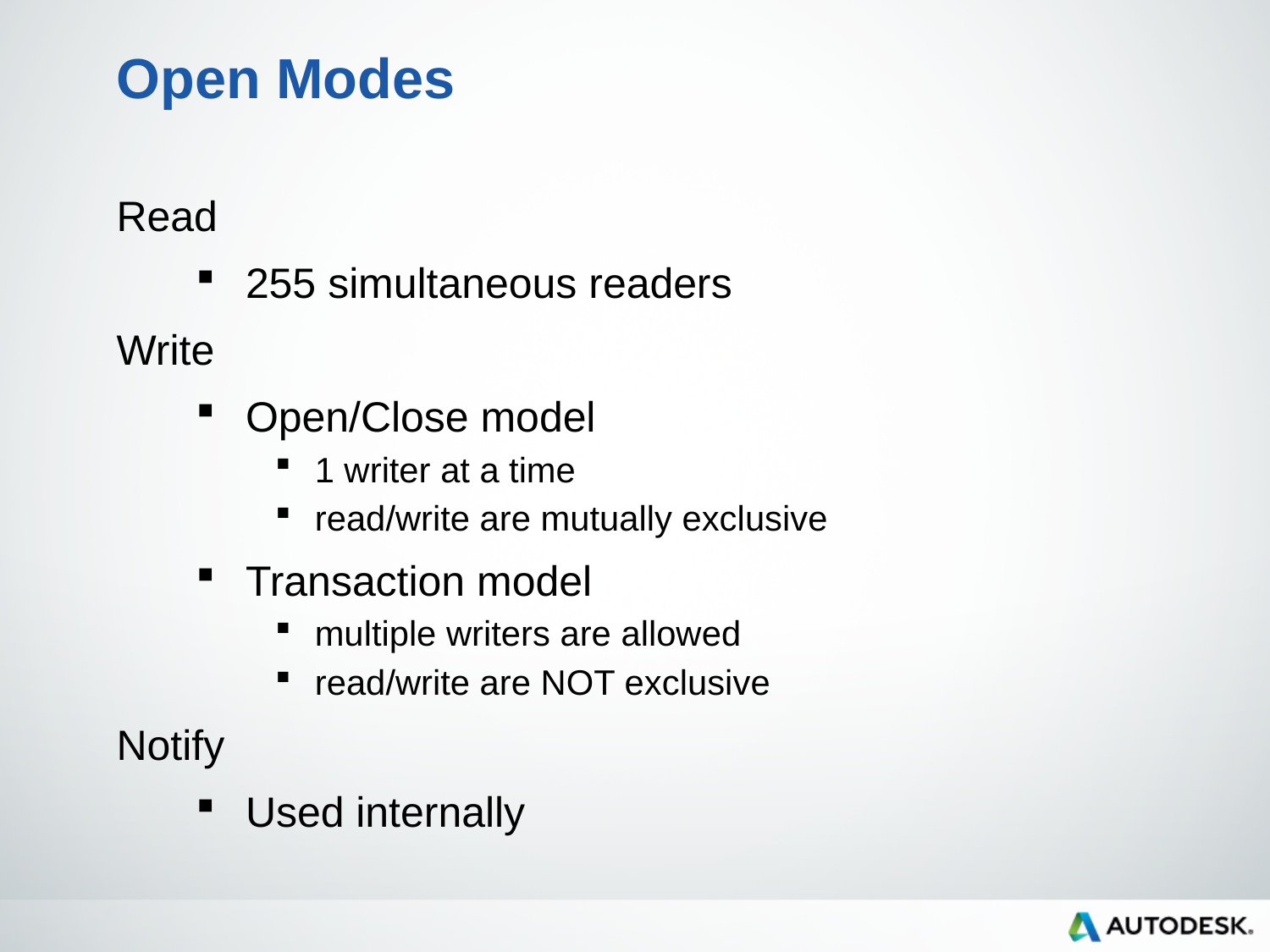

# Open Modes
Read
255 simultaneous readers
Write
Open/Close model
1 writer at a time
read/write are mutually exclusive
Transaction model
multiple writers are allowed
read/write are NOT exclusive
Notify
Used internally